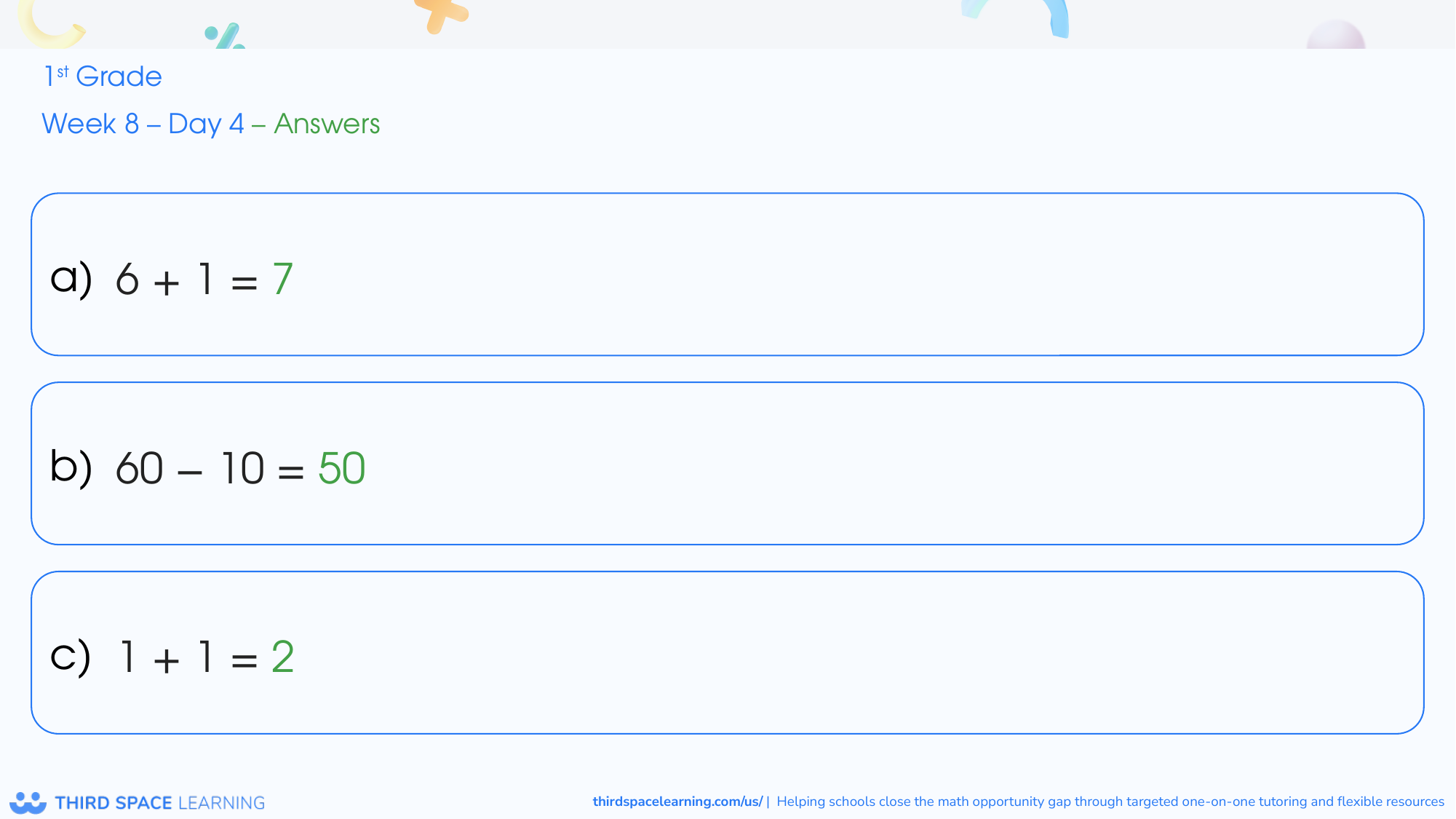

1st Grade
Week 8 – Day 4 – Answers
6 + 1 = 7
60 − 10 = 50
1 + 1 = 2